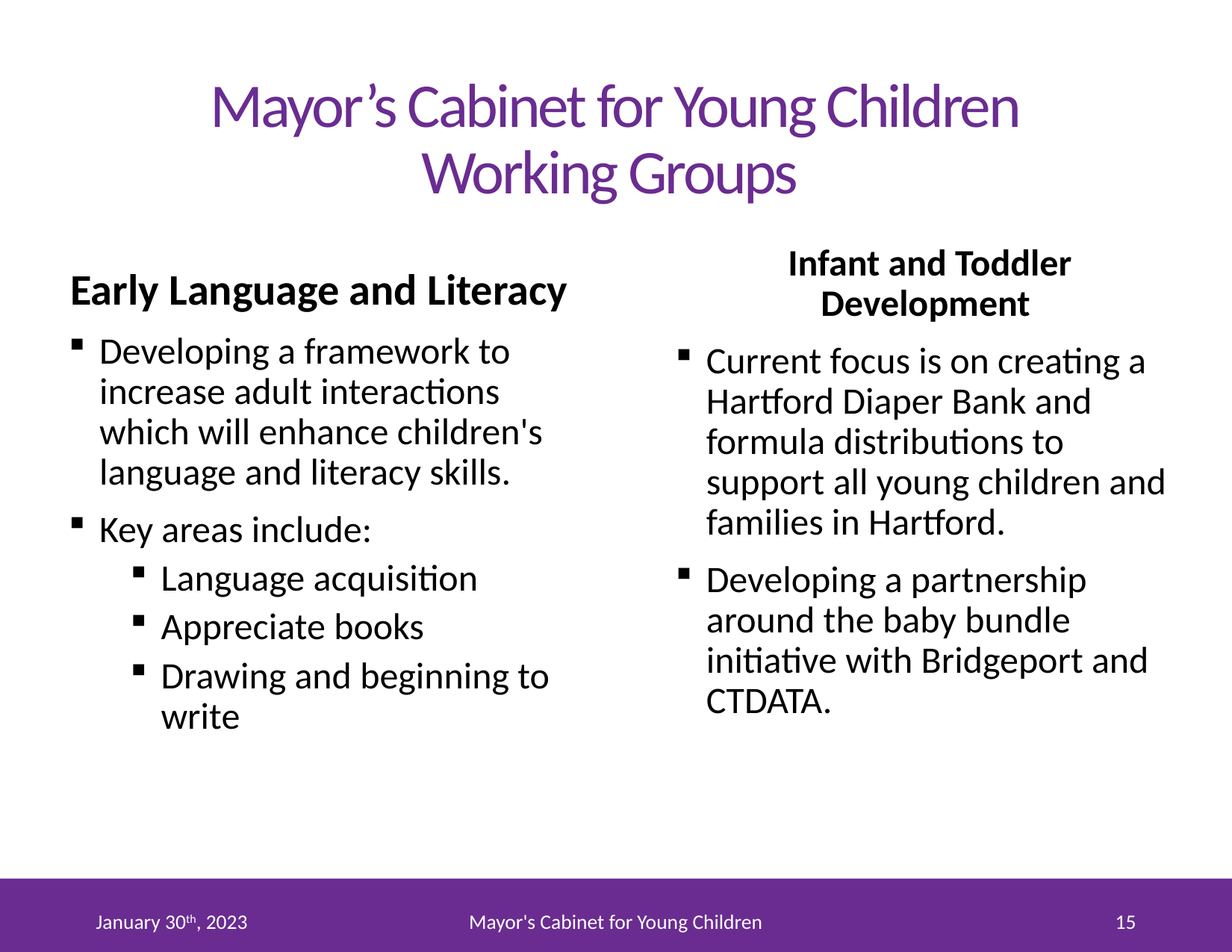

# Mayor’s Cabinet for Young Children Working Groups
Infant and Toddler Development
Current focus is on creating a Hartford Diaper Bank and formula distributions to support all young children and families in Hartford.
Developing a partnership around the baby bundle initiative with Bridgeport and CTDATA.

Early Language and Literacy
Developing a framework to increase adult interactions which will enhance children's language and literacy skills.
Key areas include:
Language acquisition
Appreciate books
Drawing and beginning to write

January 30th, 2023
Mayor's Cabinet for Young Children
15